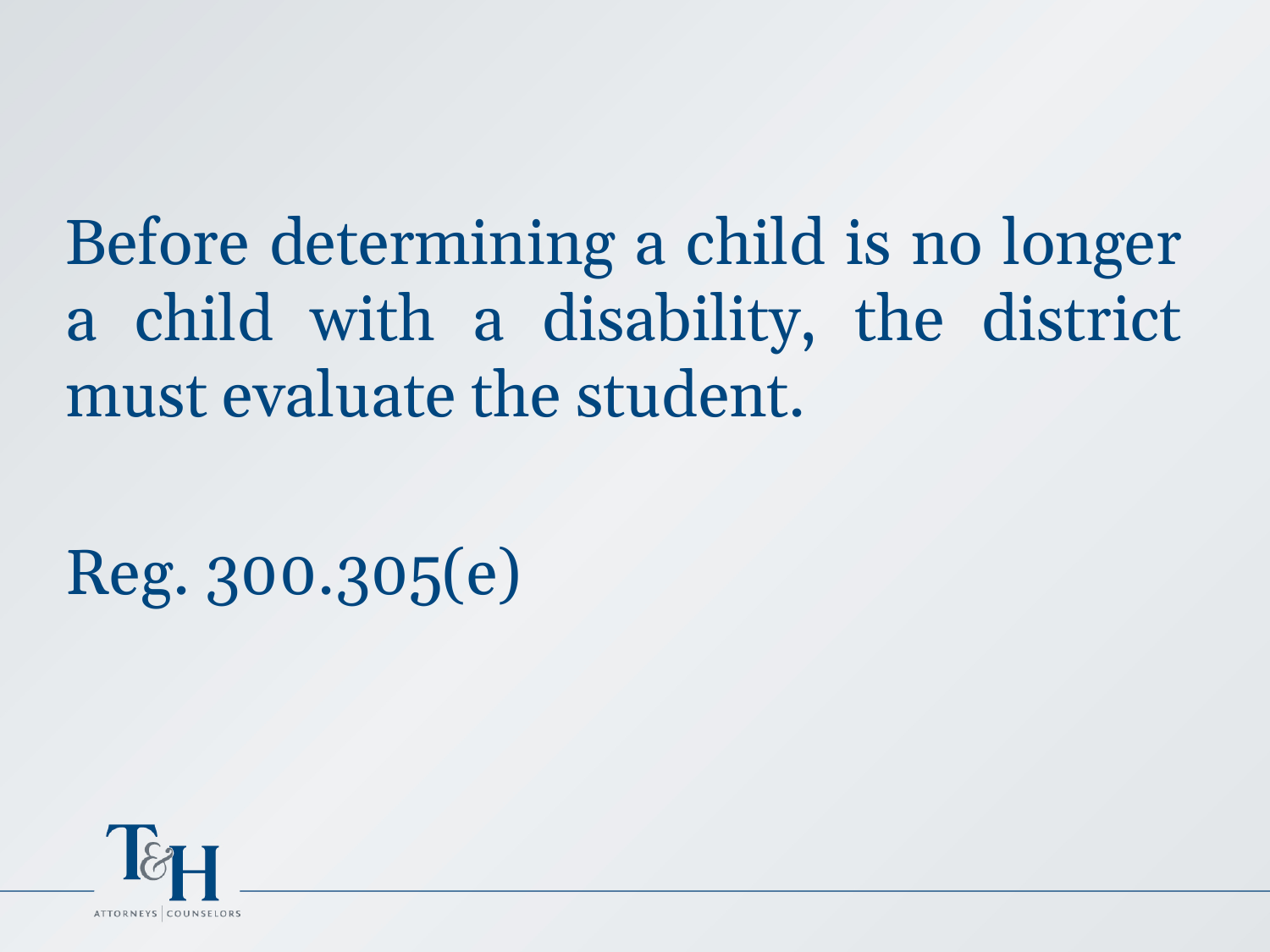

Before determining a child is no longer a child with a disability, the district must evaluate the student.

Reg. 300.305(e)